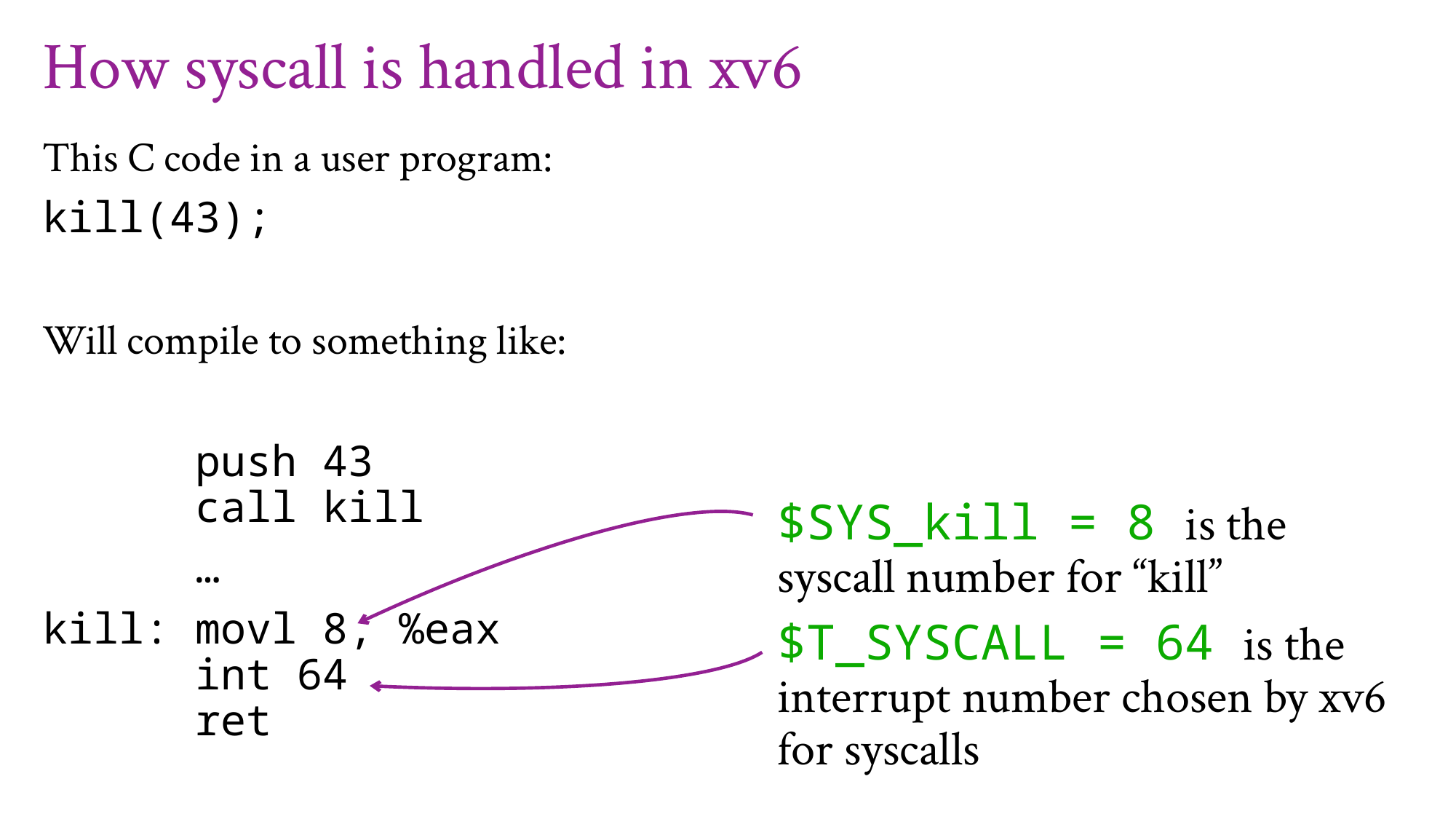

# How syscall is handled in xv6
This C code in a user program:
kill(43);

Will compile to something like:

      push 43
      call kill
      …
kill: movl 8, %eax
      int 64
      ret

$SYS_kill = 8 is the syscall number for “kill”
$T_SYSCALL = 64 is the interrupt number chosen by xv6 for syscalls